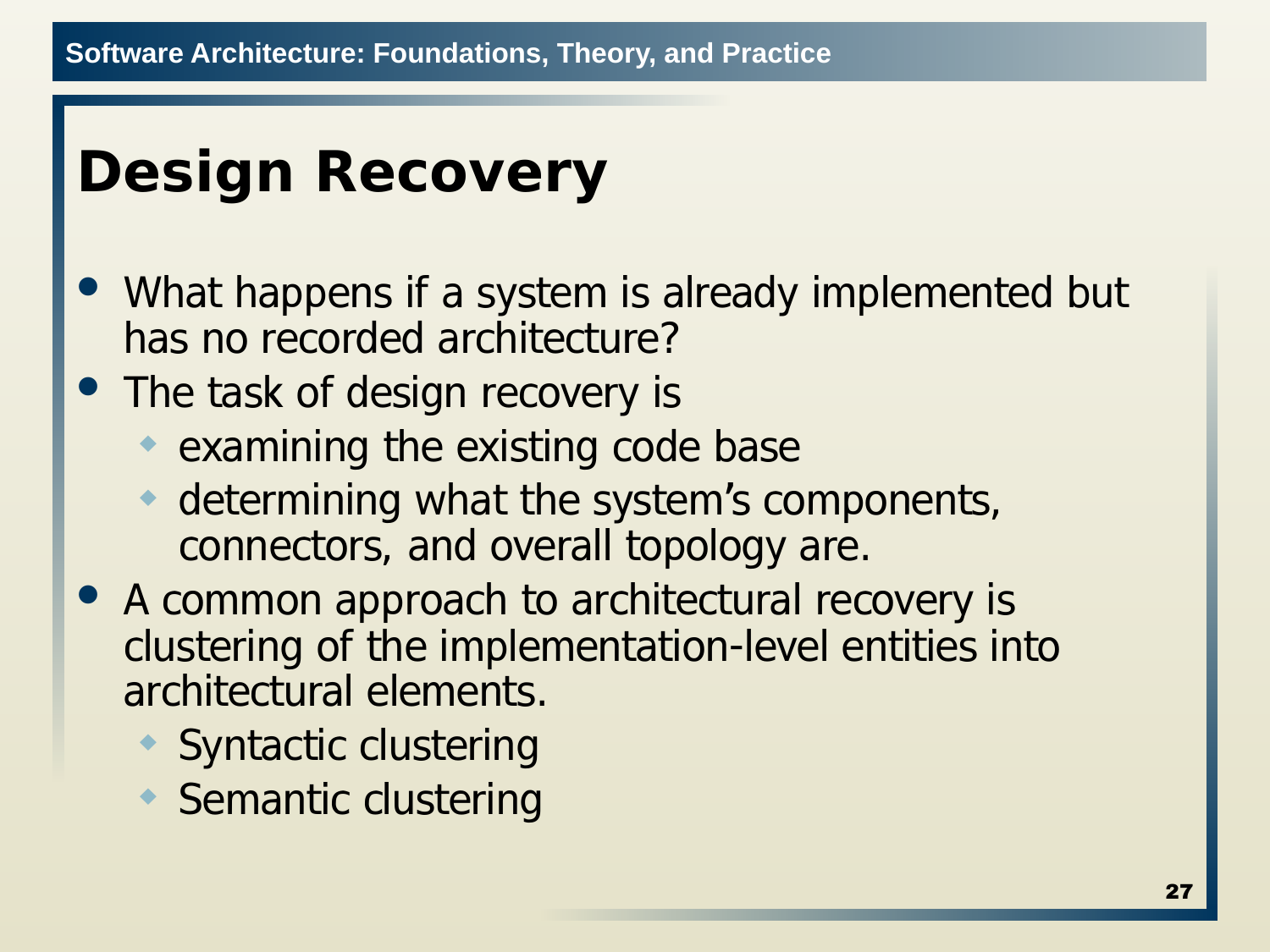

# Design Recovery
What happens if a system is already implemented but has no recorded architecture?
The task of design recovery is
examining the existing code base
determining what the system’s components, connectors, and overall topology are.
A common approach to architectural recovery is clustering of the implementation-level entities into architectural elements.
Syntactic clustering
Semantic clustering
27